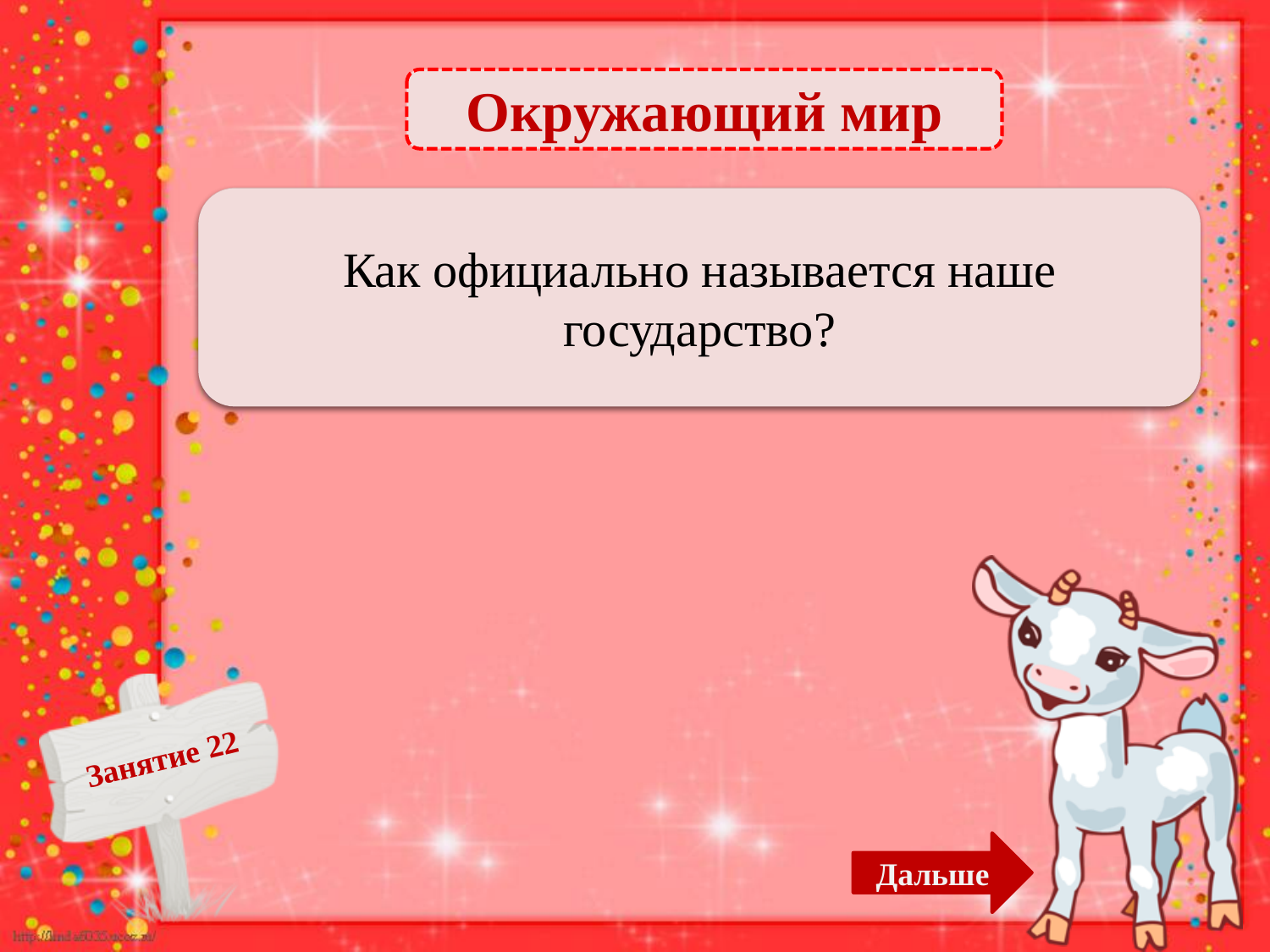

Окружающий мир
 Российская Федерация – 3б.
Россия – 2 б.
Как официально называется наше государство?

Дальше